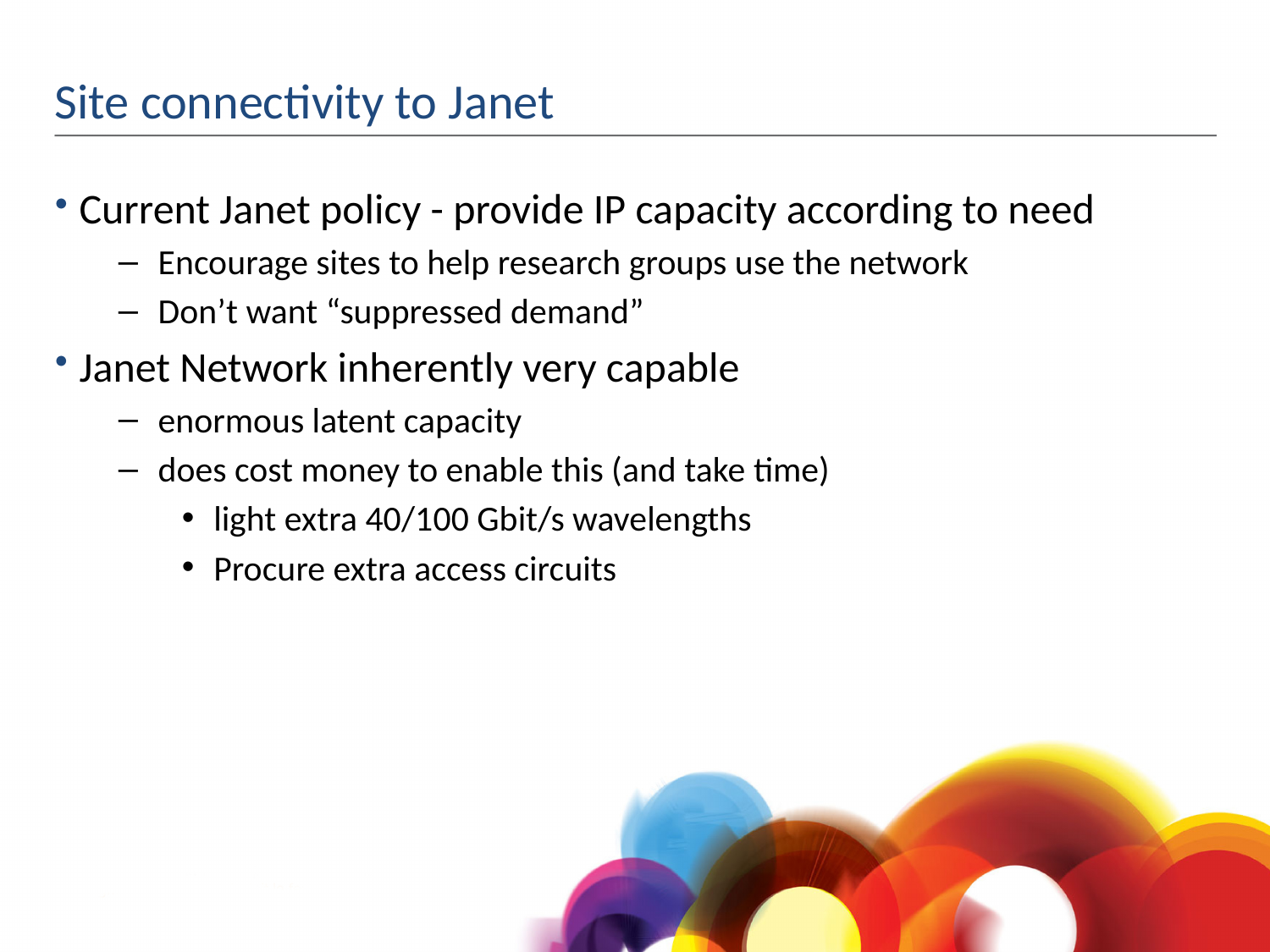

# Site connectivity to Janet
Current Janet policy - provide IP capacity according to need
Encourage sites to help research groups use the network
Don’t want “suppressed demand”
Janet Network inherently very capable
enormous latent capacity
does cost money to enable this (and take time)
light extra 40/100 Gbit/s wavelengths
Procure extra access circuits